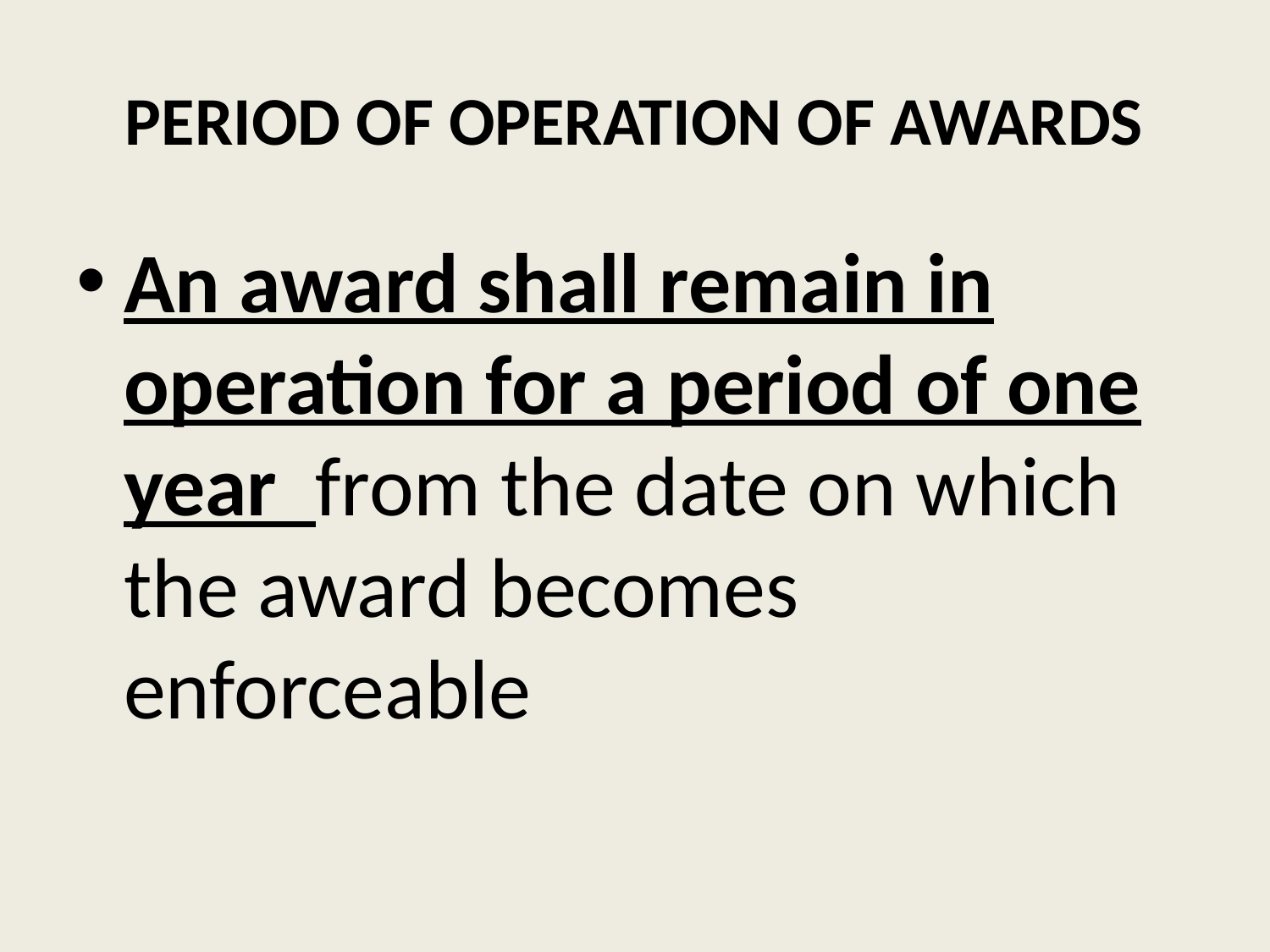

# PERIOD OF OPERATION OF AWARDS
An award shall remain in operation for a period of one year  from the date on which the award becomes enforceable